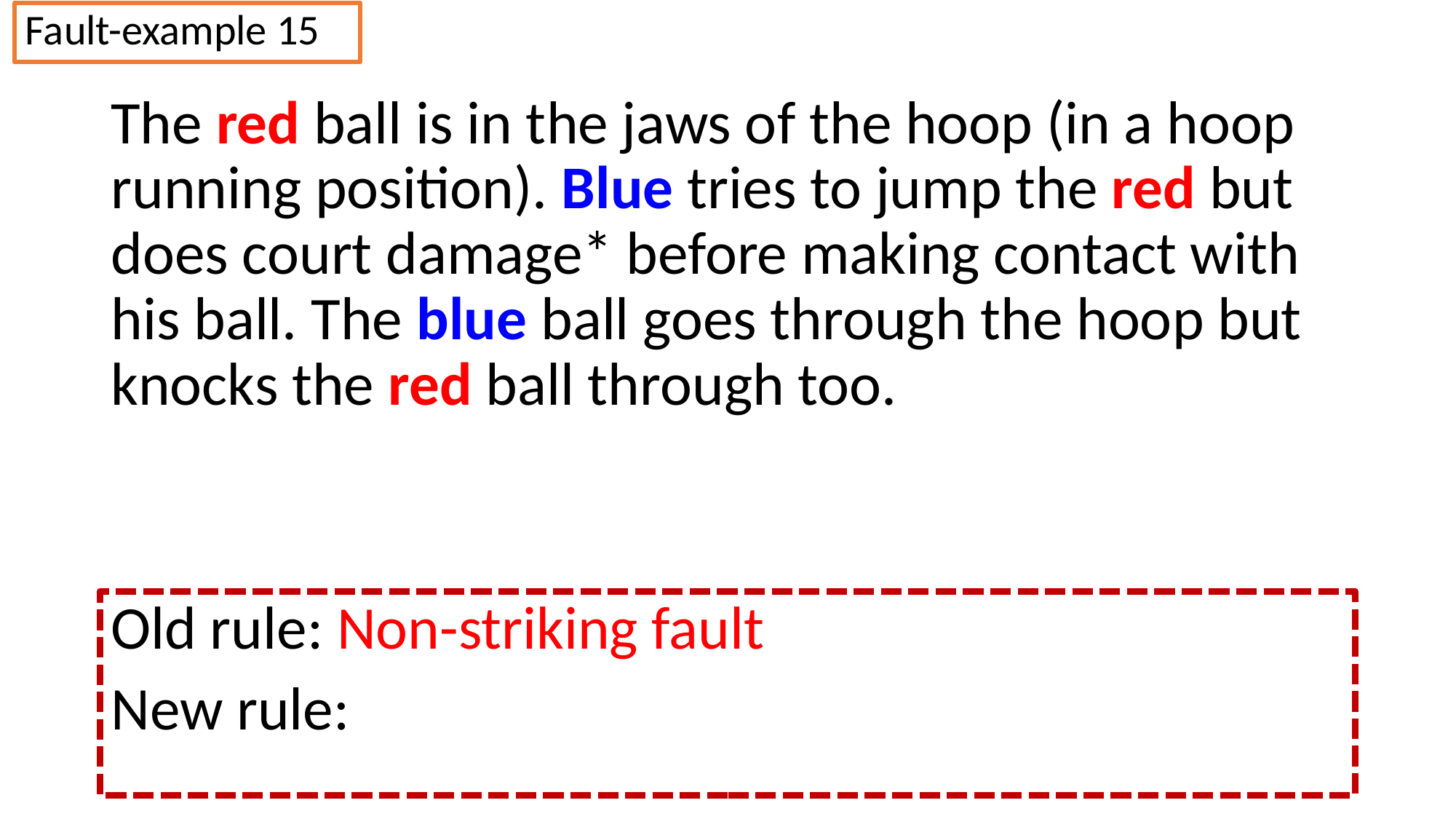

Fault-example 15

The red ball is in the jaws of the hoop (in a hoop running position). Blue tries to jump the red but does court damage* before making contact with his ball. The blue ball goes through the hoop but knocks the red ball through too.

Old rule: Non-striking fault
New rule: